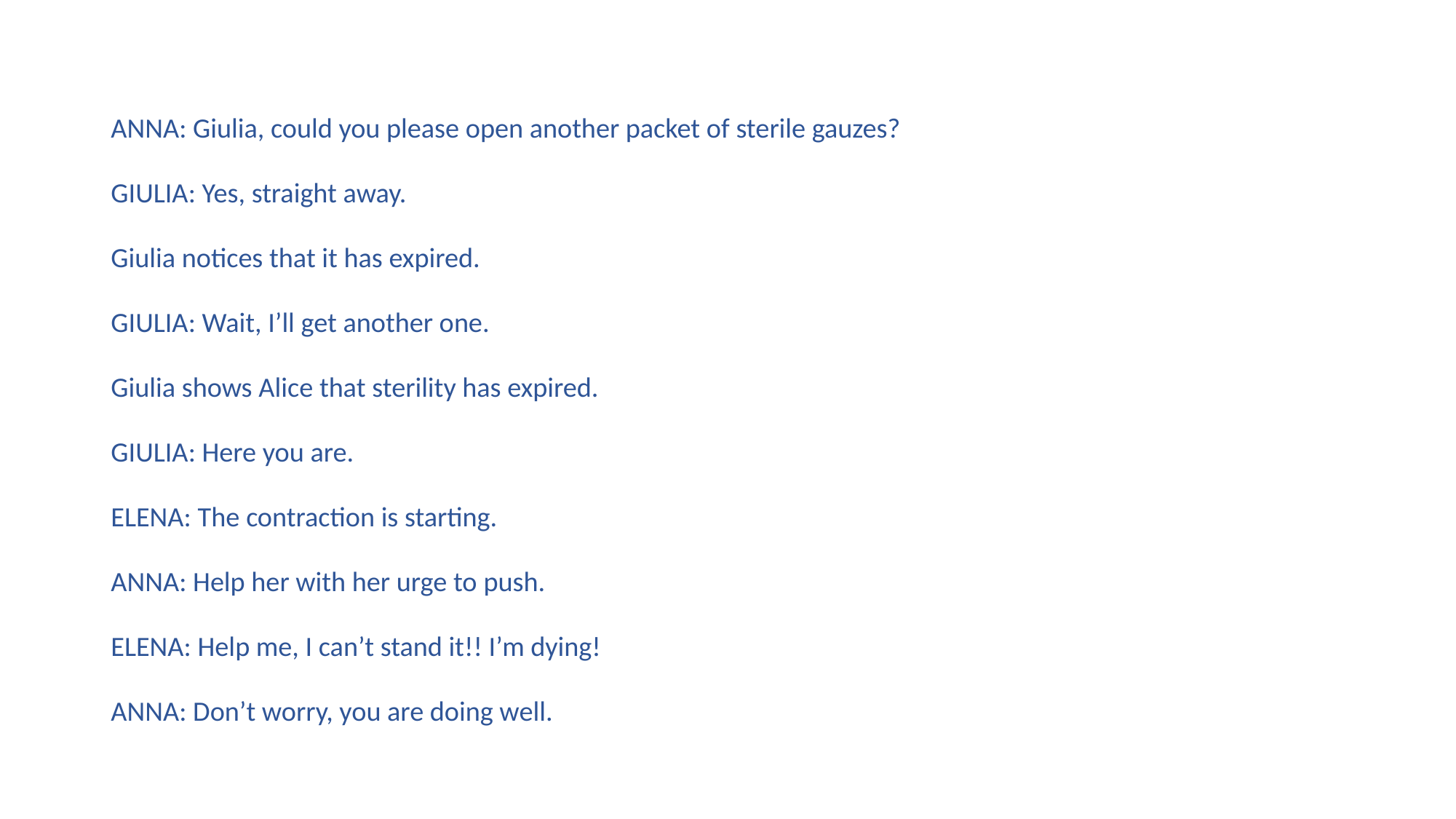

ANNA: Giulia, could you please open another packet of sterile gauzes?
GIULIA: Yes, straight away.
Giulia notices that it has expired.
GIULIA: Wait, I’ll get another one.
Giulia shows Alice that sterility has expired.
GIULIA: Here you are.
ELENA: The contraction is starting.
ANNA: Help her with her urge to push.
ELENA: Help me, I can’t stand it!! I’m dying!
ANNA: Don’t worry, you are doing well.

ANNA: Giulia, could you please open another packet of sterile gauzes?
GIULIA: Yes, straight away.
Giulia notices that it has expired.
GIULIA: Wait, I’ll get another one.
Giulia shows Alice that sterility has expired.
GIULIA: Here you are.
ELENA: The contraction is starting.
ANNA: Help her with her urge to push.
ELENA: Help me, I can’t stand it!! I’m dying!
ANNA: Don’t worry, you are doing well.